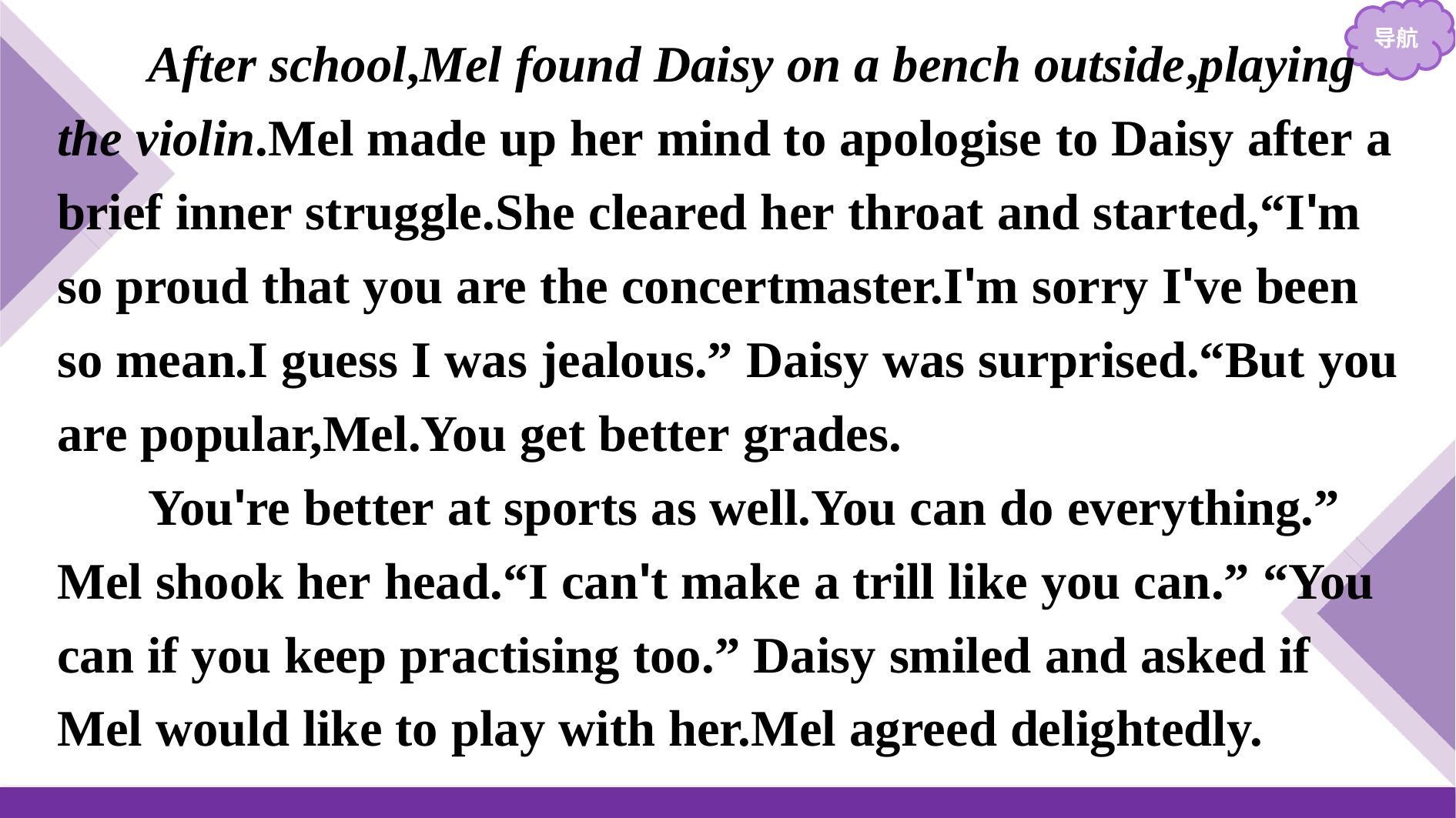

After school,Mel found Daisy on a bench outside,playing the violin.Mel made up her mind to apologise to Daisy after a brief inner struggle.She cleared her throat and started,“I'm so proud that you are the concertmaster.I'm sorry I've been so mean.I guess I was jealous.” Daisy was surprised.“But you are popular,Mel.You get better grades.
You're better at sports as well.You can do everything.” Mel shook her head.“I can't make a trill like you can.” “You can if you keep practising too.” Daisy smiled and asked if Mel would like to play with her.Mel agreed delightedly.